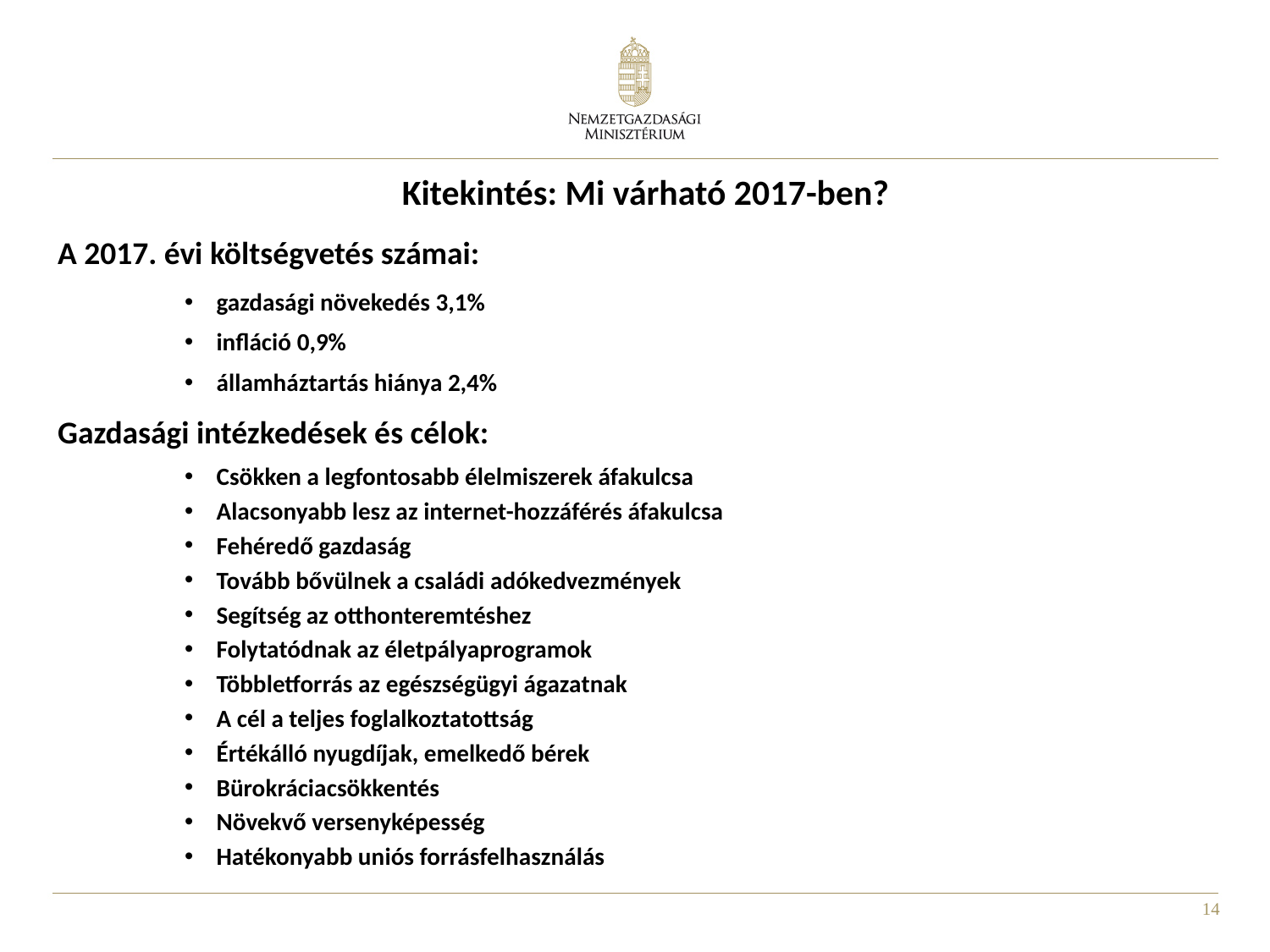

# Kitekintés: Mi várható 2017-ben?
A 2017. évi költségvetés számai:
gazdasági növekedés 3,1%
infláció 0,9%
államháztartás hiánya 2,4%
Gazdasági intézkedések és célok:
Csökken a legfontosabb élelmiszerek áfakulcsa
Alacsonyabb lesz az internet-hozzáférés áfakulcsa
Fehéredő gazdaság
Tovább bővülnek a családi adókedvezmények
Segítség az otthonteremtéshez
Folytatódnak az életpályaprogramok
Többletforrás az egészségügyi ágazatnak
A cél a teljes foglalkoztatottság
Értékálló nyugdíjak, emelkedő bérek
Bürokráciacsökkentés
Növekvő versenyképesség
Hatékonyabb uniós forrásfelhasználás